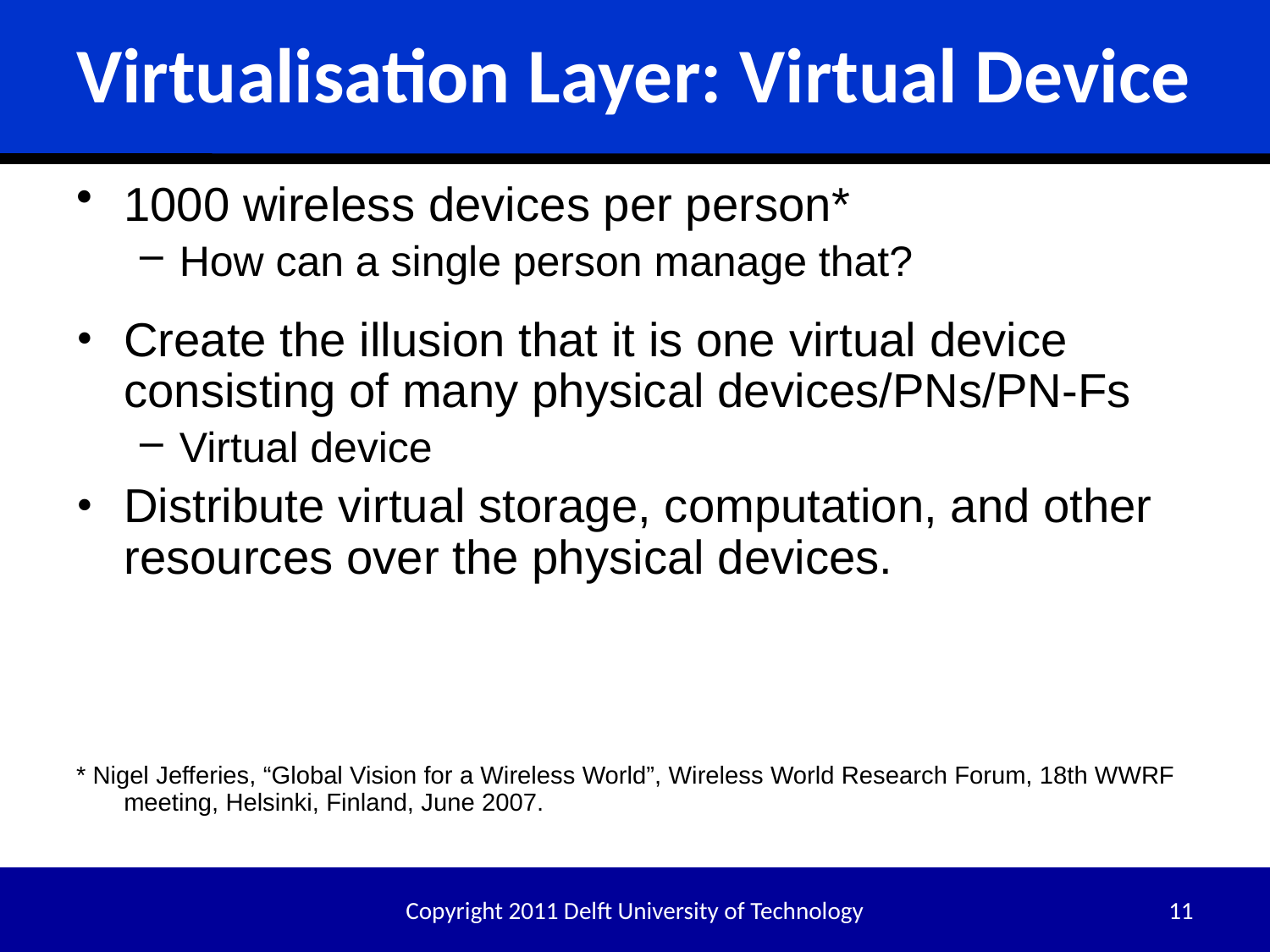

# Virtualisation Layer: Virtual Device
1000 wireless devices per person*
How can a single person manage that?

Create the illusion that it is one virtual device consisting of many physical devices/PNs/PN-Fs
Virtual device
Distribute virtual storage, computation, and other resources over the physical devices.

* Nigel Jefferies, “Global Vision for a Wireless World”, Wireless World Research Forum, 18th WWRF meeting, Helsinki, Finland, June 2007.
Copyright 2011 Delft University of Technology
11